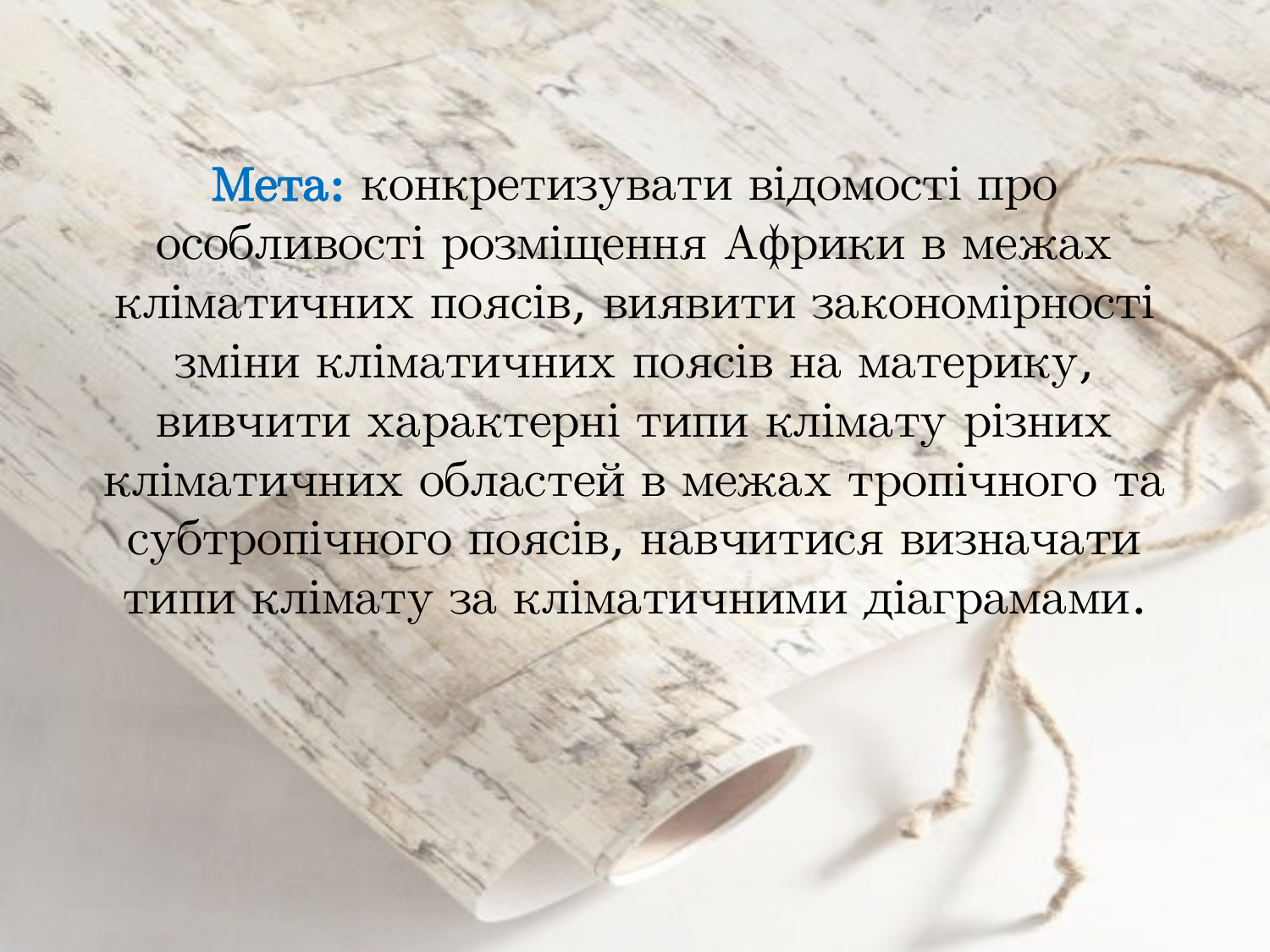

# Мета: конкретизувати відомості про особливості розміщення Африки в межах кліматичних поясів, виявити закономірності зміни кліматичних поясів на материку, вивчити характерні типи клімату різних кліматичних областей в межах тропічного та субтропічного поясів, навчитися визначати типи клімату за кліматичними діаграмами.